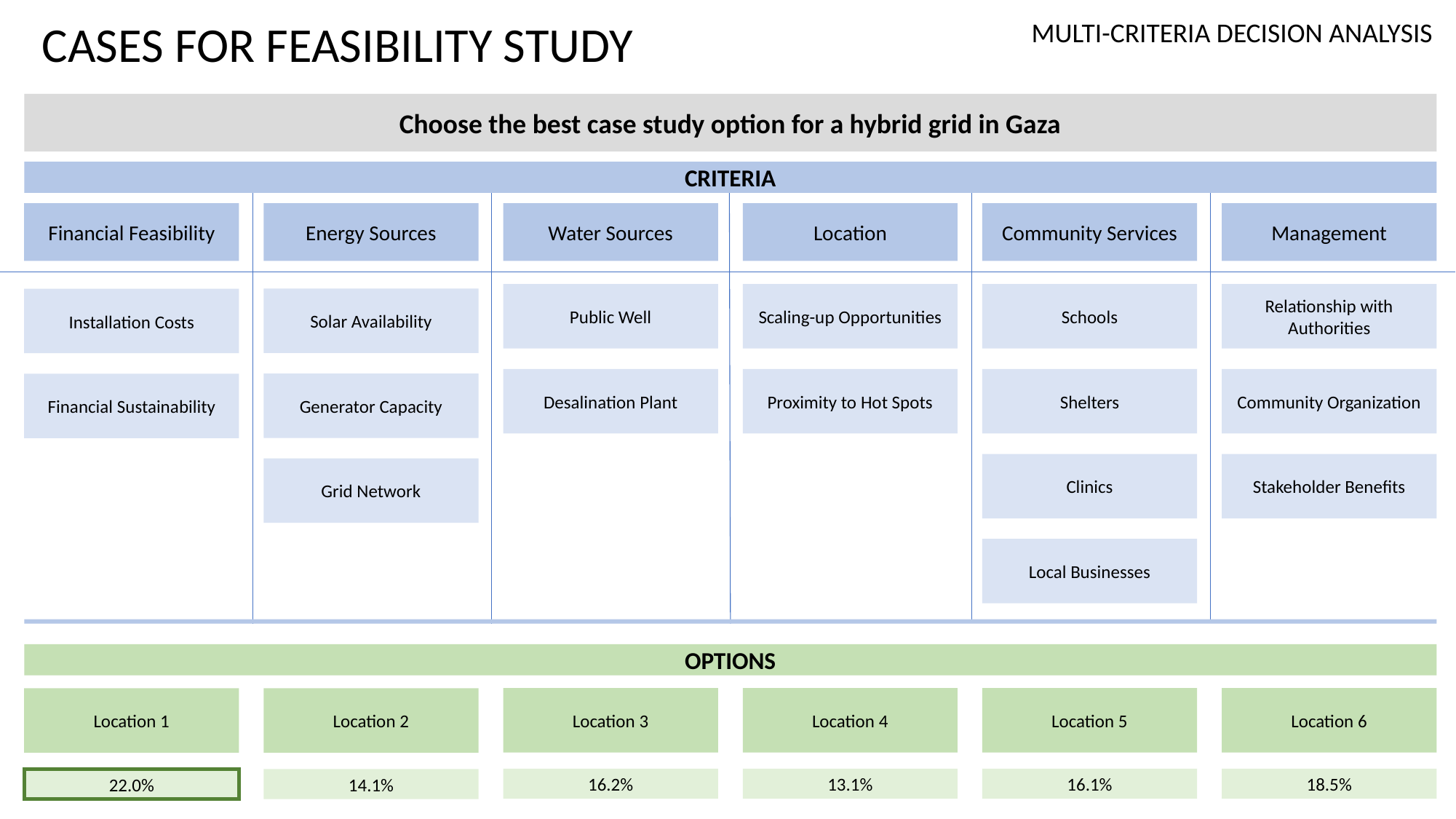

# CASES FOR FEASIBILITY STUDY
MULTI-CRITERIA DECISION ANALYSIS
Choose the best case study option for a hybrid grid in Gaza
CRITERIA
Energy Sources
Water Sources
Location
Community Services
Management
Financial Feasibility
Public Well
Scaling-up Opportunities
Schools
Relationship with Authorities
Solar Availability
Installation Costs
Desalination Plant
Proximity to Hot Spots
Shelters
Community Organization
Generator Capacity
Financial Sustainability
Clinics
Stakeholder Benefits
Grid Network
Local Businesses

OPTIONS
Location 3
Location 4
Location 5
Location 6
Location 1
Location 2
16.2%
13.1%
16.1%
18.5%
22.0%
14.1%